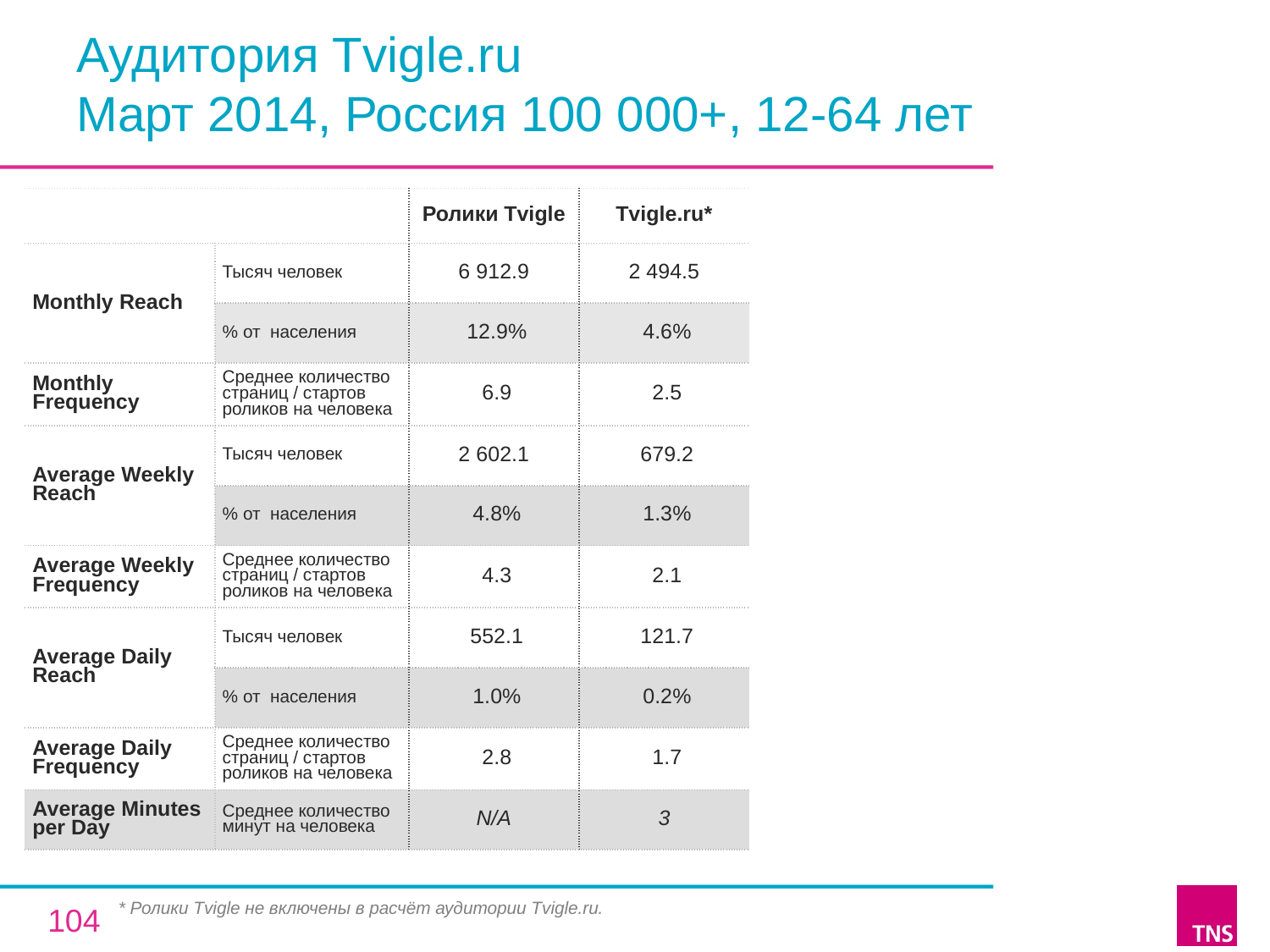

# Аудитория Tvigle.ru Март 2014, Россия 100 000+, 12-64 лет
|  |  | Ролики Tvigle | Tvigle.ru\* |
| --- | --- | --- | --- |
| Monthly Reach | Тысяч человек | 6 912.9 | 2 494.5 |
|  | % от населения | 12.9% | 4.6% |
| Monthly Frequency | Среднее количество страниц / стартов роликов на человека | 6.9 | 2.5 |
| Average Weekly Reach | Тысяч человек | 2 602.1 | 679.2 |
|  | % от населения | 4.8% | 1.3% |
| Average Weekly Frequency | Среднее количество страниц / стартов роликов на человека | 4.3 | 2.1 |
| Average Daily Reach | Тысяч человек | 552.1 | 121.7 |
|  | % от населения | 1.0% | 0.2% |
| Average Daily Frequency | Среднее количество страниц / стартов роликов на человека | 2.8 | 1.7 |
| Average Minutes per Day | Среднее количество минут на человека | N/A | 3 |
* Ролики Tvigle не включены в расчёт аудитории Tvigle.ru.
104